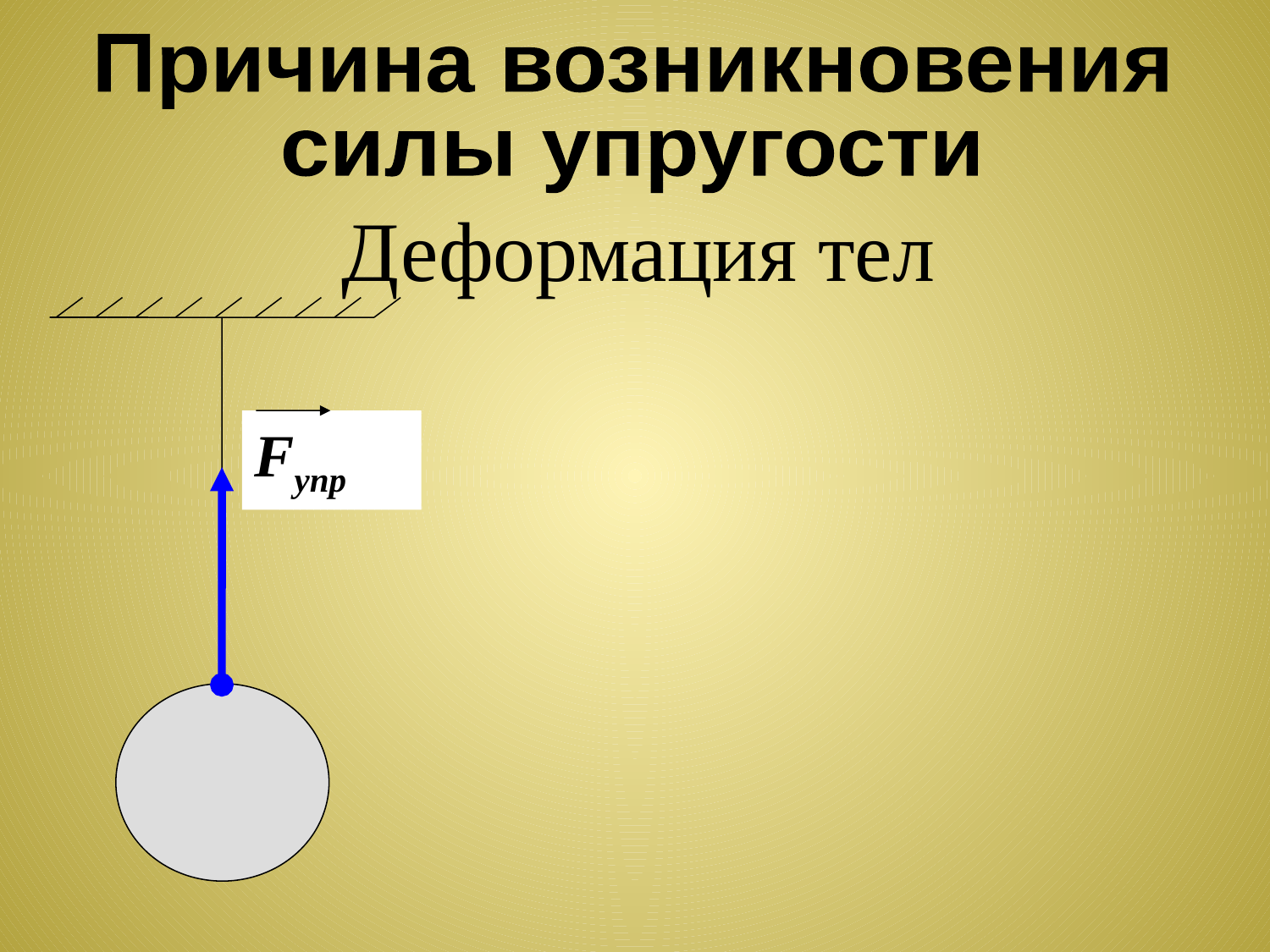

Причина возникновения
силы упругости
Деформация тел

Fупр